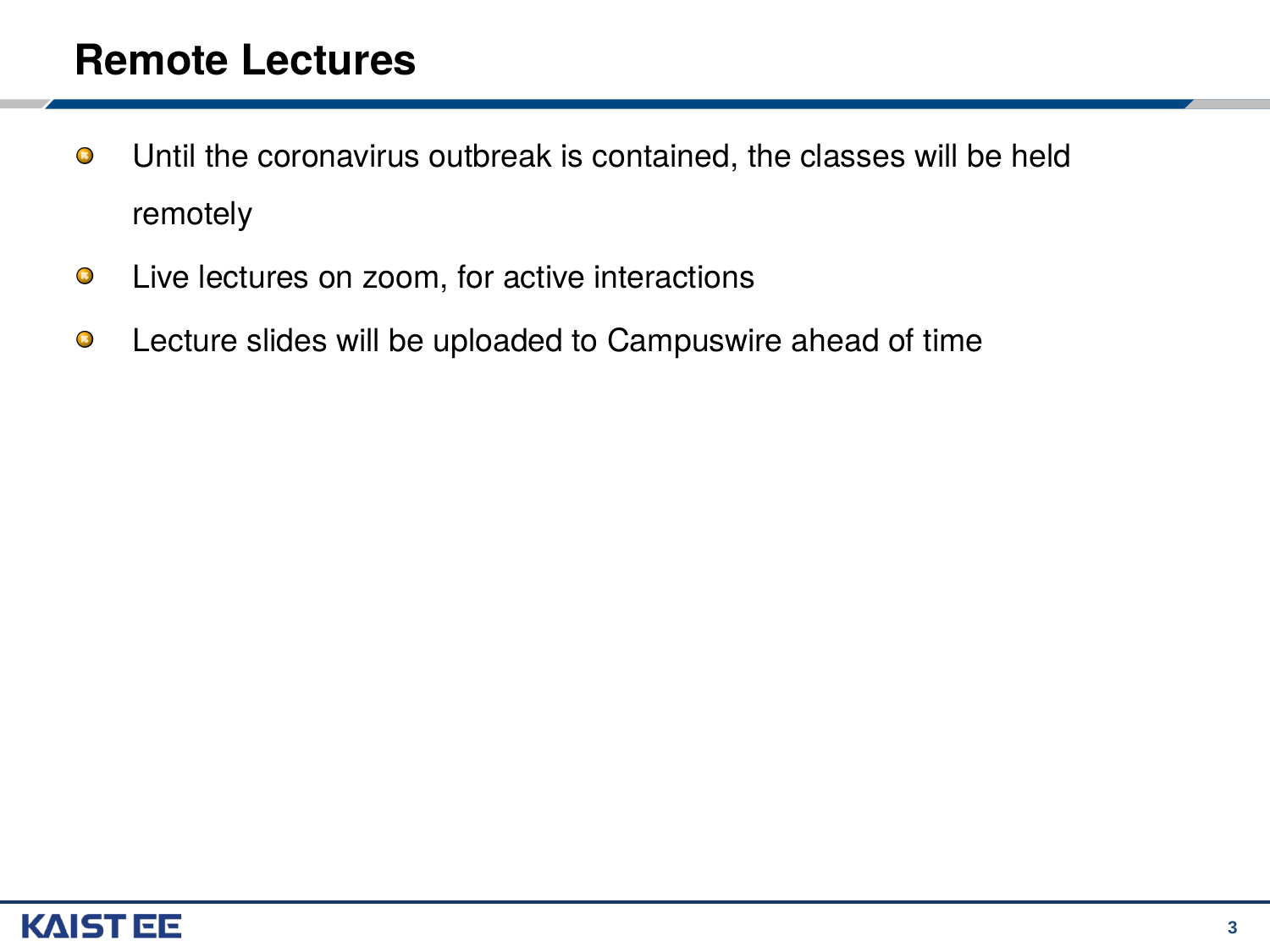

# Remote Lectures
Until the coronavirus outbreak is contained, the classes will be held remotely
Live lectures on zoom, for active interactions
Lecture slides will be uploaded to Campuswire ahead of time